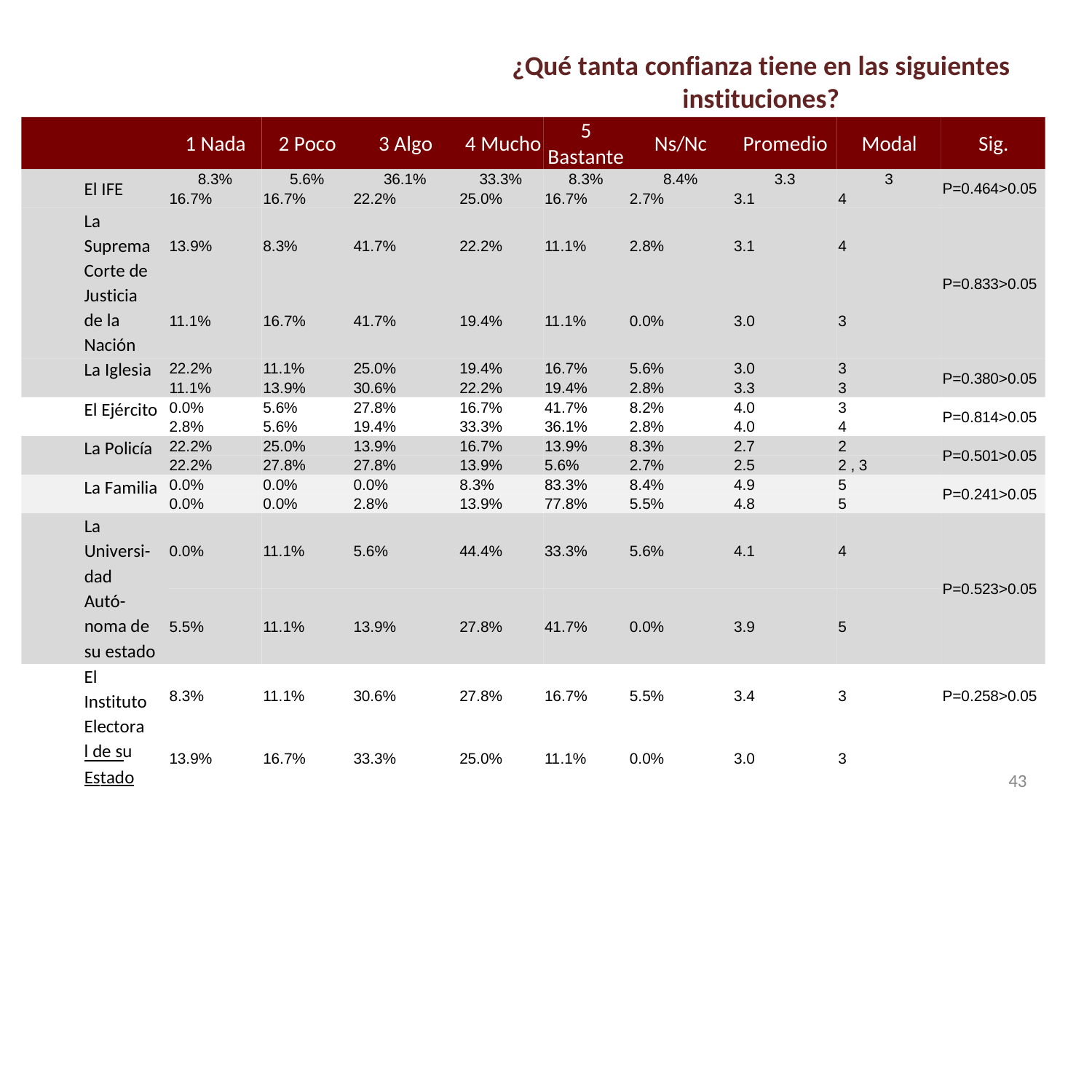

Creencias y religión
# ¿Qué tanta confianza tiene en las siguientes instituciones?
5
Bastante

1 Nada
2 Poco
3 Algo
4 Mucho
Ns/Nc
Promedio
Modal
Sig.

8.3%
16.7%
5.6%
16.7%
36.1%
22.2%
33.3%
25.0%
8.3%
16.7%
8.4%
2.7%
3.3
3
El IFE
La Suprema Corte de Justicia de la Nación La Iglesia
P=0.464>0.05

3.1
4

13.9%
8.3%
41.7%
22.2%
11.1%
2.8%
3.1
4
P=0.833>0.05

11.1%
16.7%
41.7%
19.4%
11.1%
0.0%
3.0
3

22.2%
11.1%
11.1%
13.9%
25.0%
30.6%
19.4%
22.2%
16.7%
19.4%
5.6%
2.8%
3.0
3.3
3
3
P=0.380>0.05

0.0%
2.8%
5.6%
5.6%
27.8%
19.4%
16.7%
33.3%
41.7%
36.1%
8.2%
2.8%
4.0
4.0
3
4
El Ejército
P=0.814>0.05

22.2%
22.2%
25.0%
27.8%
13.9%
27.8%
16.7%
13.9%
13.9%
5.6%
8.3%
2.7%
2.7
2.5
2
2 , 3
La Policía
P=0.501>0.05

0.0%
0.0%
0.0%
0.0%
0.0%
2.8%
8.3%
13.9%
83.3%
77.8%
8.4%
5.5%
4.9
4.8
5
5
La Familia
P=0.241>0.05

La Universi- dad Autó- noma de su estado

0.0%
11.1%
5.6%
44.4%
33.3%
5.6%
4.1
4
P=0.523>0.05

5.5%
11.1%
13.9%
27.8%
41.7%
0.0%
3.9
5
El Instituto Electoral de su
8.3%
11.1%
30.6%
27.8%
16.7%
5.5%
3.4
3
P=0.258>0.05
13.9%
16.7%
33.3%
25.0%
11.1%
0.0%
3.0
3

Estado
43